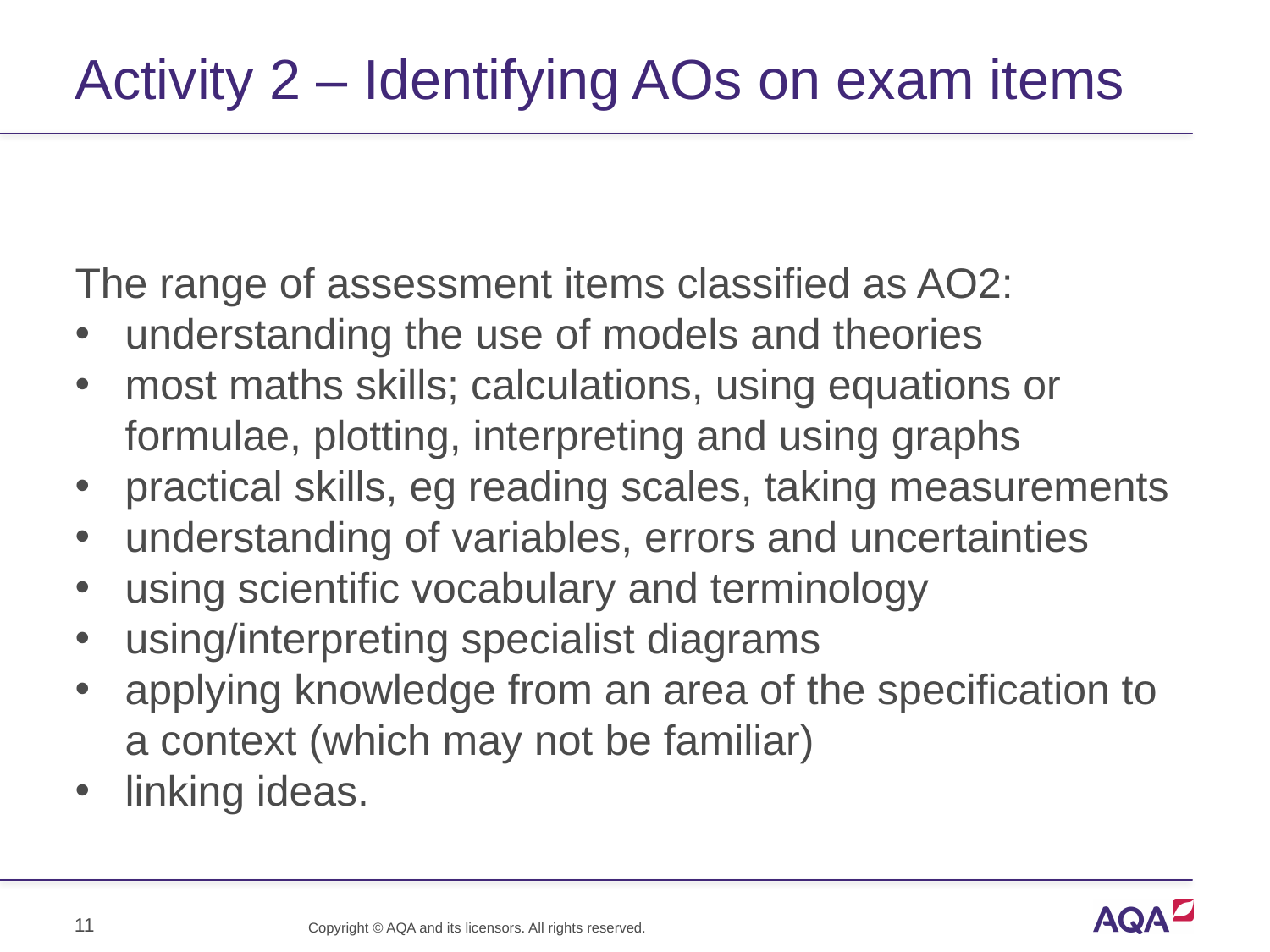

# Activity 2 – Identifying AOs on exam items
The range of assessment items classified as AO2:
understanding the use of models and theories
most maths skills; calculations, using equations or formulae, plotting, interpreting and using graphs
practical skills, eg reading scales, taking measurements
understanding of variables, errors and uncertainties
using scientific vocabulary and terminology
using/interpreting specialist diagrams
applying knowledge from an area of the specification to a context (which may not be familiar)
linking ideas.

11
Copyright © AQA and its licensors. All rights reserved.